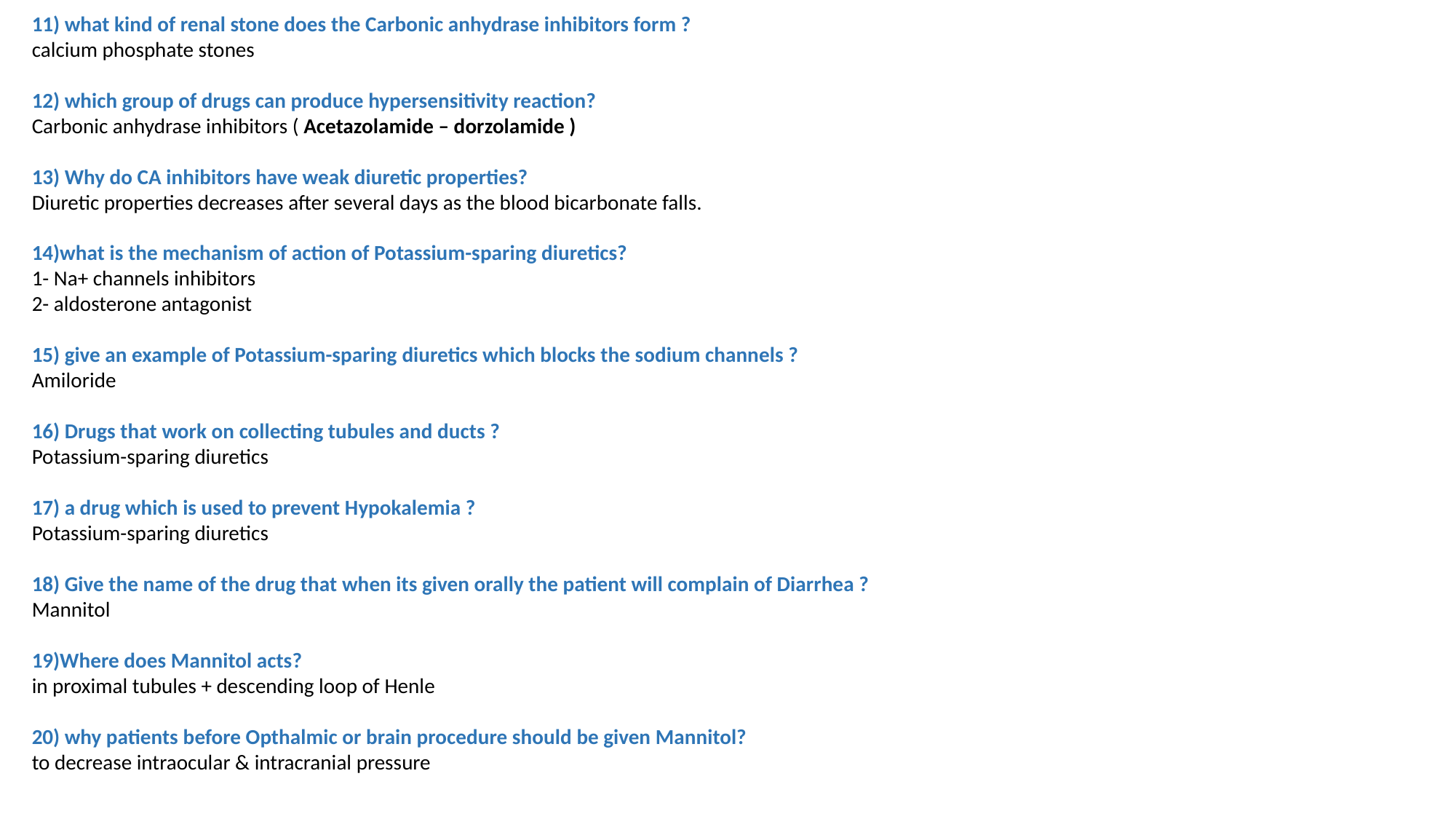

11) what kind of renal stone does the Carbonic anhydrase inhibitors form ?
calcium phosphate stones

12) which group of drugs can produce hypersensitivity reaction?
Carbonic anhydrase inhibitors ( Acetazolamide – dorzolamide )

13) Why do CA inhibitors have weak diuretic properties?
Diuretic properties decreases after several days as the blood bicarbonate falls.

14)what is the mechanism of action of Potassium-sparing diuretics?
1- Na+ channels inhibitors
2- aldosterone antagonist

15) give an example of Potassium-sparing diuretics which blocks the sodium channels ?
Amiloride

16) Drugs that work on collecting tubules and ducts ?
Potassium-sparing diuretics

17) a drug which is used to prevent Hypokalemia ?
Potassium-sparing diuretics

18) Give the name of the drug that when its given orally the patient will complain of Diarrhea ?
Mannitol

19)Where does Mannitol acts?
in proximal tubules + descending loop of Henle

20) why patients before Opthalmic or brain procedure should be given Mannitol?
to decrease intraocular & intracranial pressure